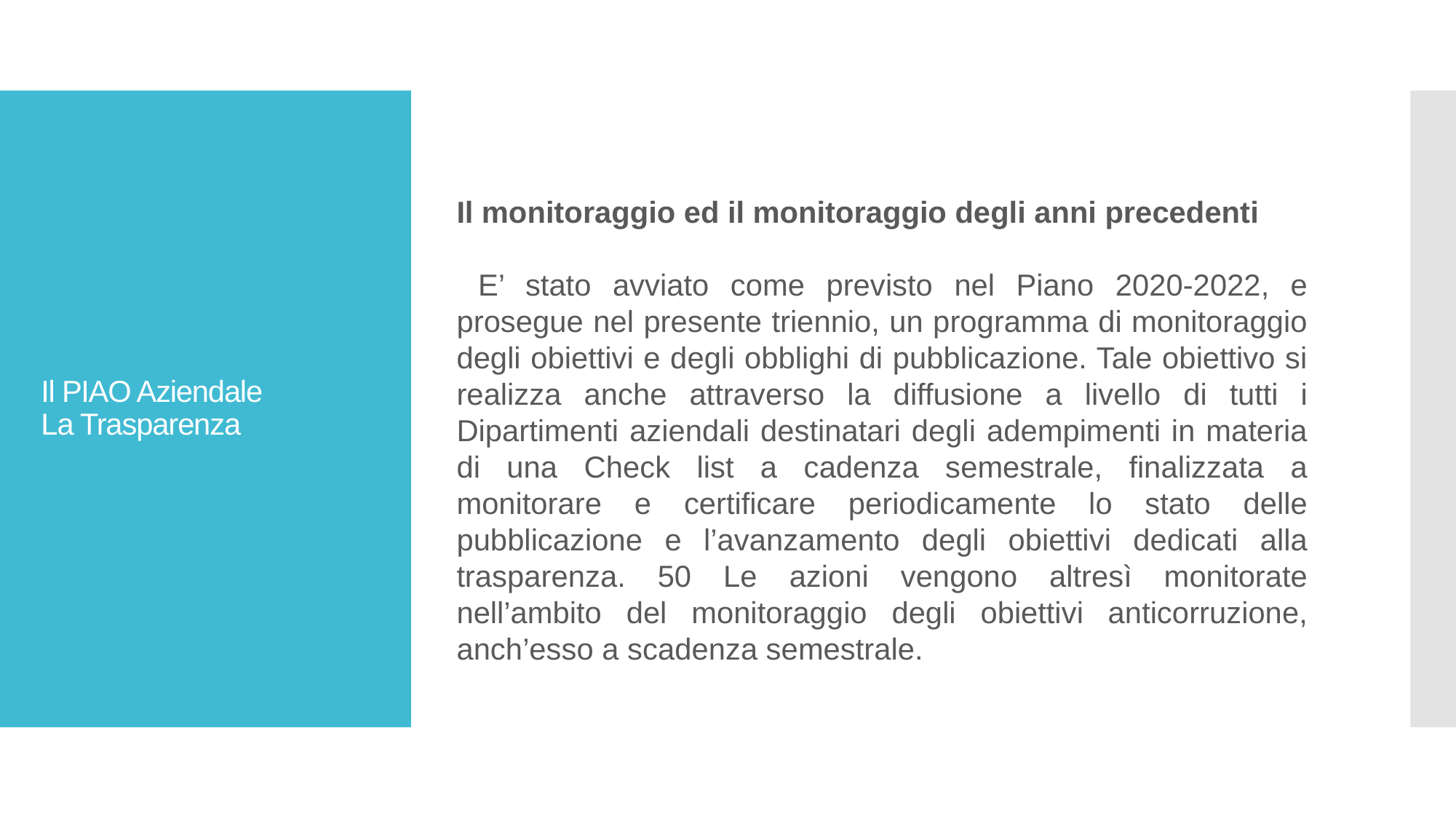

Il monitoraggio ed il monitoraggio degli anni precedenti

 E’ stato avviato come previsto nel Piano 2020-2022, e prosegue nel presente triennio, un programma di monitoraggio degli obiettivi e degli obblighi di pubblicazione. Tale obiettivo si realizza anche attraverso la diffusione a livello di tutti i Dipartimenti aziendali destinatari degli adempimenti in materia di una Check list a cadenza semestrale, finalizzata a monitorare e certificare periodicamente lo stato delle pubblicazione e l’avanzamento degli obiettivi dedicati alla trasparenza. 50 Le azioni vengono altresì monitorate nell’ambito del monitoraggio degli obiettivi anticorruzione, anch’esso a scadenza semestrale.
# Il PIAO Aziendale La Trasparenza